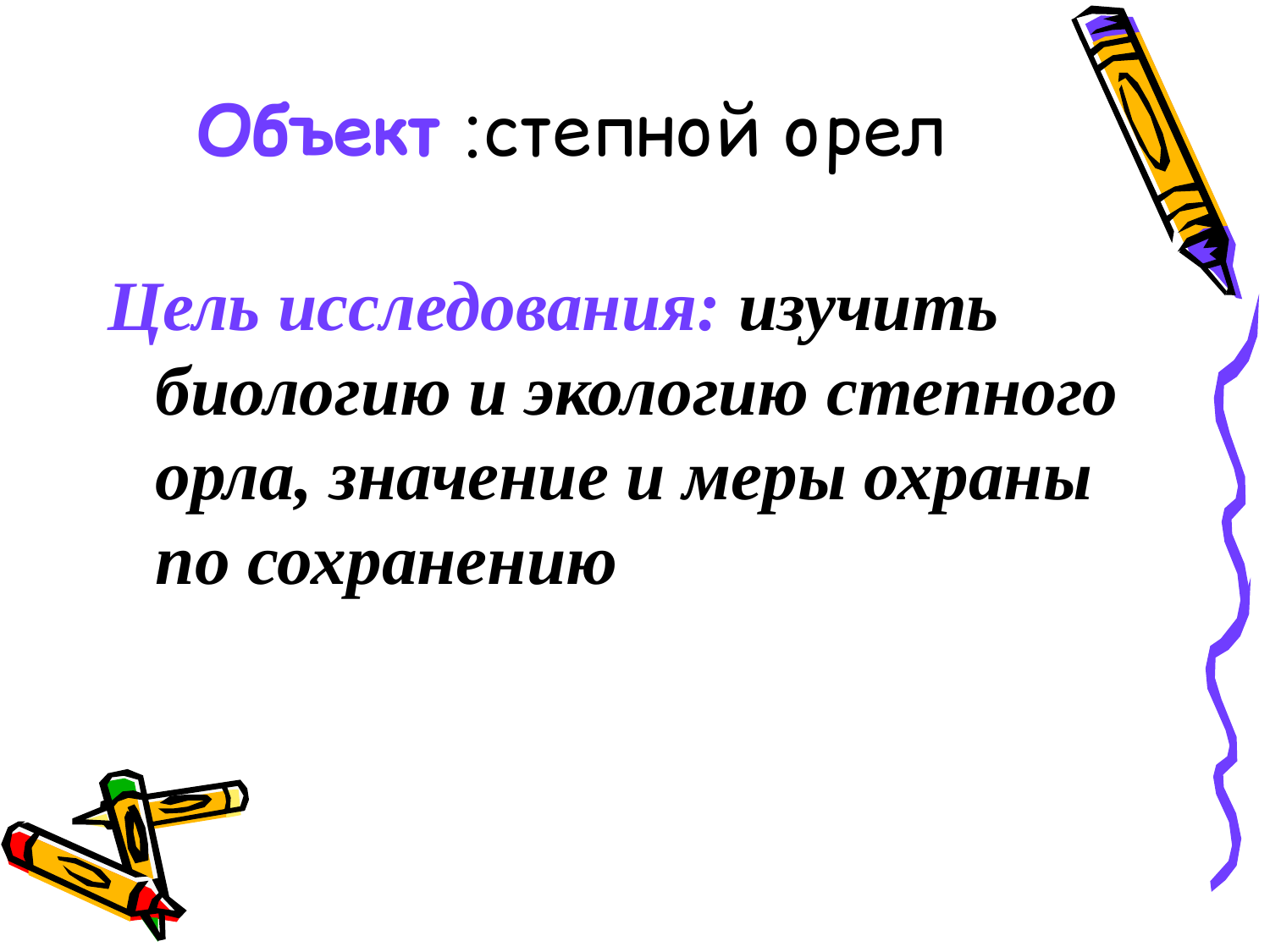

Цель исследования: изучить биологию и экологию степного орла, значение и меры охраны по сохранению
Объект :степной орел